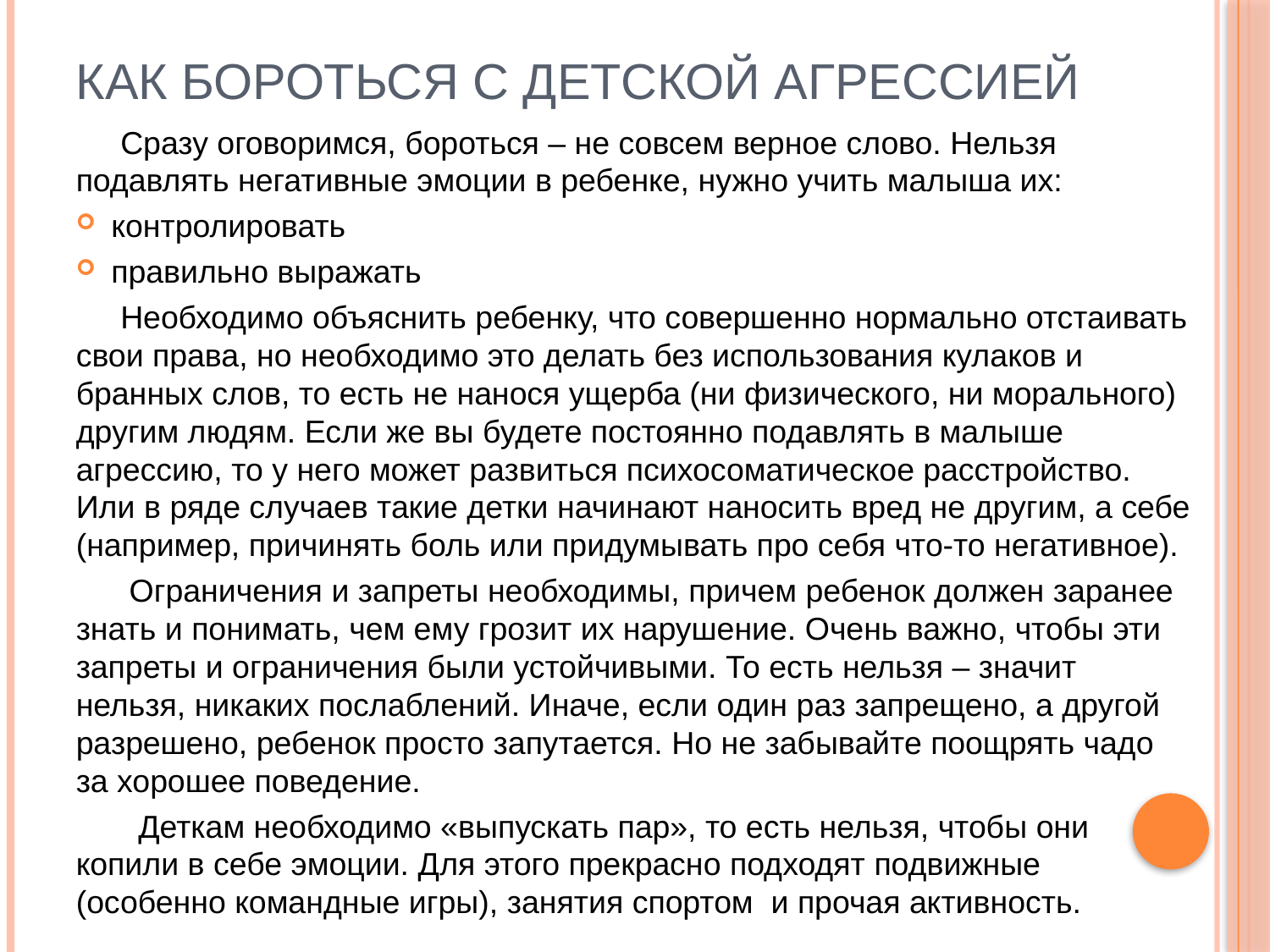

# Как бороться с детской агрессией
     Сразу оговоримся, бороться – не совсем верное слово. Нельзя подавлять негативные эмоции в ребенке, нужно учить малыша их:
контролировать
правильно выражать
     Необходимо объяснить ребенку, что совершенно нормально отстаивать свои права, но необходимо это делать без использования кулаков и бранных слов, то есть не нанося ущерба (ни физического, ни морального) другим людям. Если же вы будете постоянно подавлять в малыше агрессию, то у него может развиться психосоматическое расстройство. Или в ряде случаев такие детки начинают наносить вред не другим, а себе (например, причинять боль или придумывать про себя что-то негативное).
      Ограничения и запреты необходимы, причем ребенок должен заранее знать и понимать, чем ему грозит их нарушение. Очень важно, чтобы эти запреты и ограничения были устойчивыми. То есть нельзя – значит нельзя, никаких послаблений. Иначе, если один раз запрещено, а другой разрешено, ребенок просто запутается. Но не забывайте поощрять чадо за хорошее поведение.
       Деткам необходимо «выпускать пар», то есть нельзя, чтобы они копили в себе эмоции. Для этого прекрасно подходят подвижные (особенно командные игры), занятия спортом  и прочая активность.